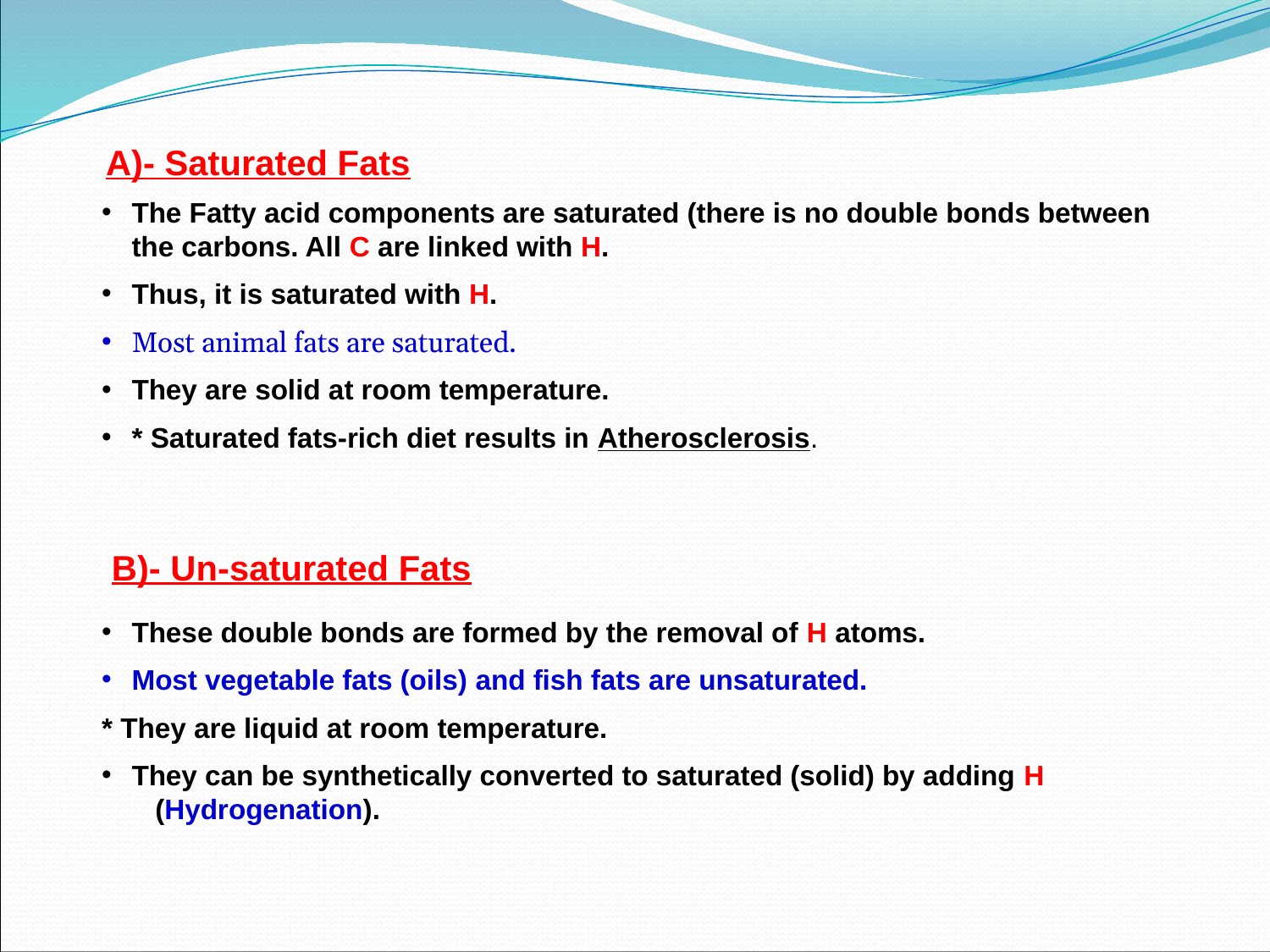

# A)- Saturated Fats
The Fatty acid components are saturated (there is no double bonds between the carbons. All C are linked with H.
Thus, it is saturated with H.
Most animal fats are saturated.
They are solid at room temperature.
* Saturated fats-rich diet results in Atherosclerosis.
B)- Un-saturated Fats
These double bonds are formed by the removal of H atoms.
Most vegetable fats (oils) and fish fats are unsaturated.
* They are liquid at room temperature.
They can be synthetically converted to saturated (solid) by adding H
   (Hydrogenation).